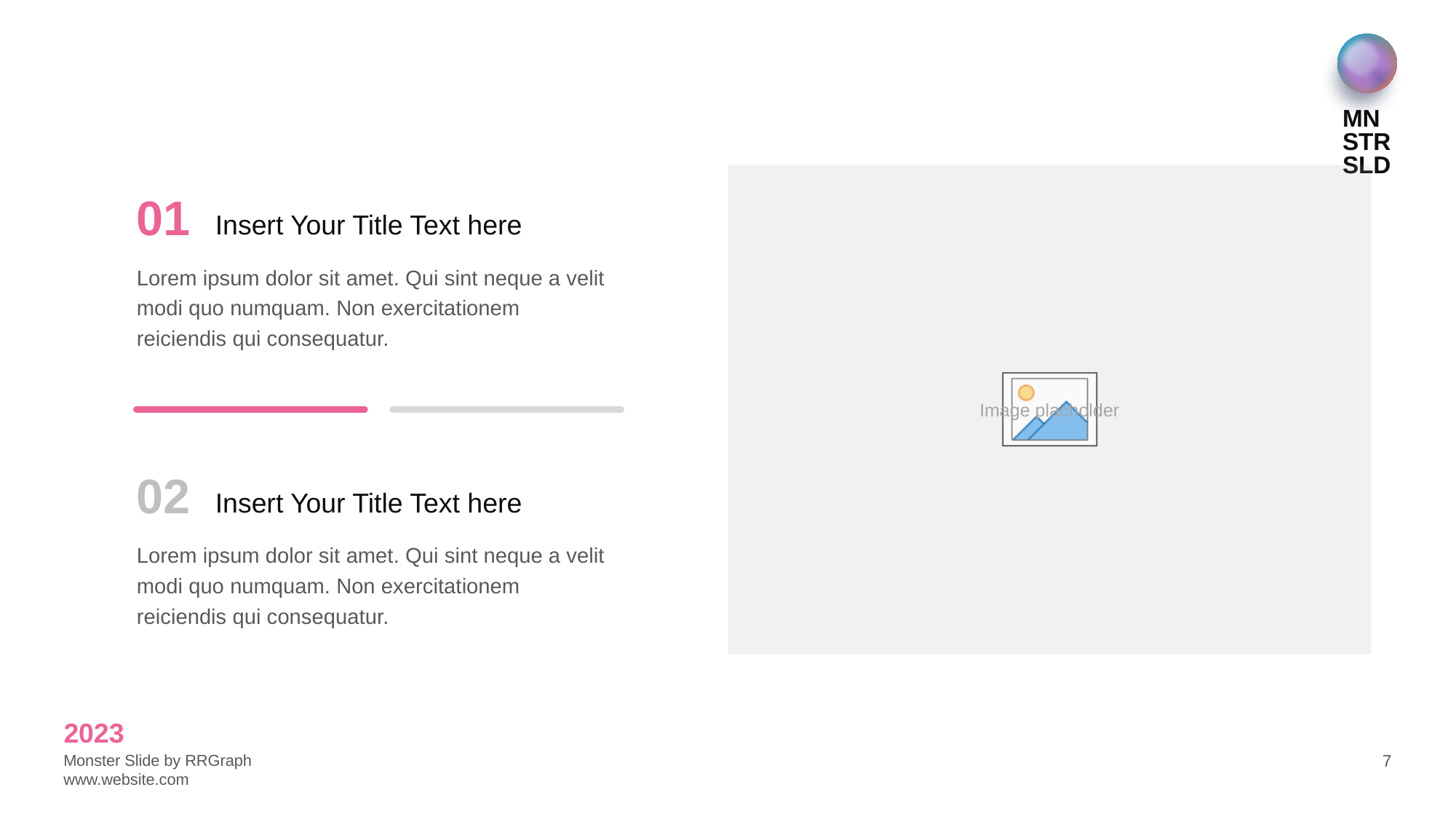

01
Insert Your Title Text here
Lorem ipsum dolor sit amet. Qui sint neque a velit modi quo numquam. Non exercitationem reiciendis qui consequatur.
02
Insert Your Title Text here
Lorem ipsum dolor sit amet. Qui sint neque a velit modi quo numquam. Non exercitationem reiciendis qui consequatur.